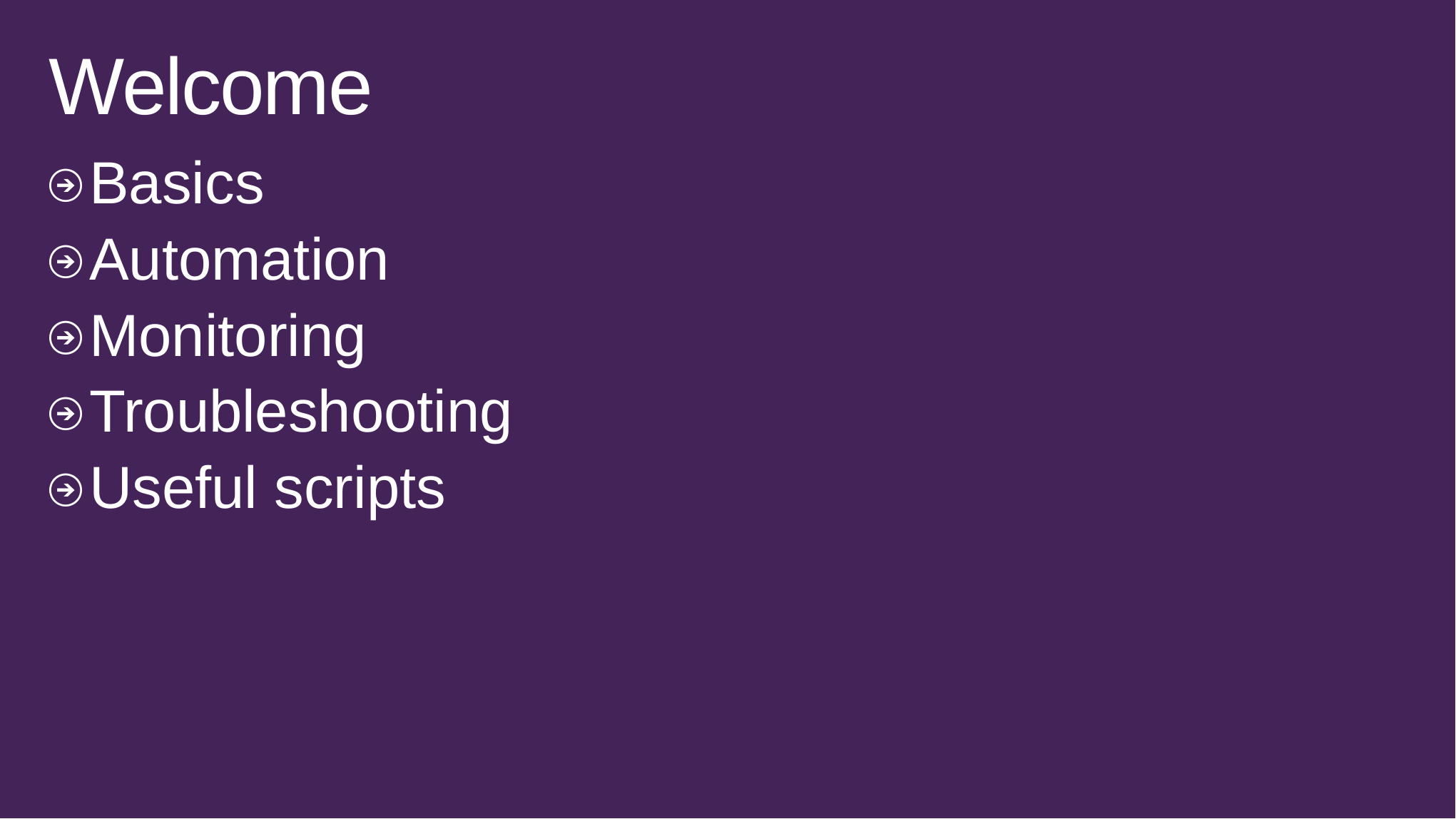

# Welcome
Basics
Automation
Monitoring
Troubleshooting
Useful scripts